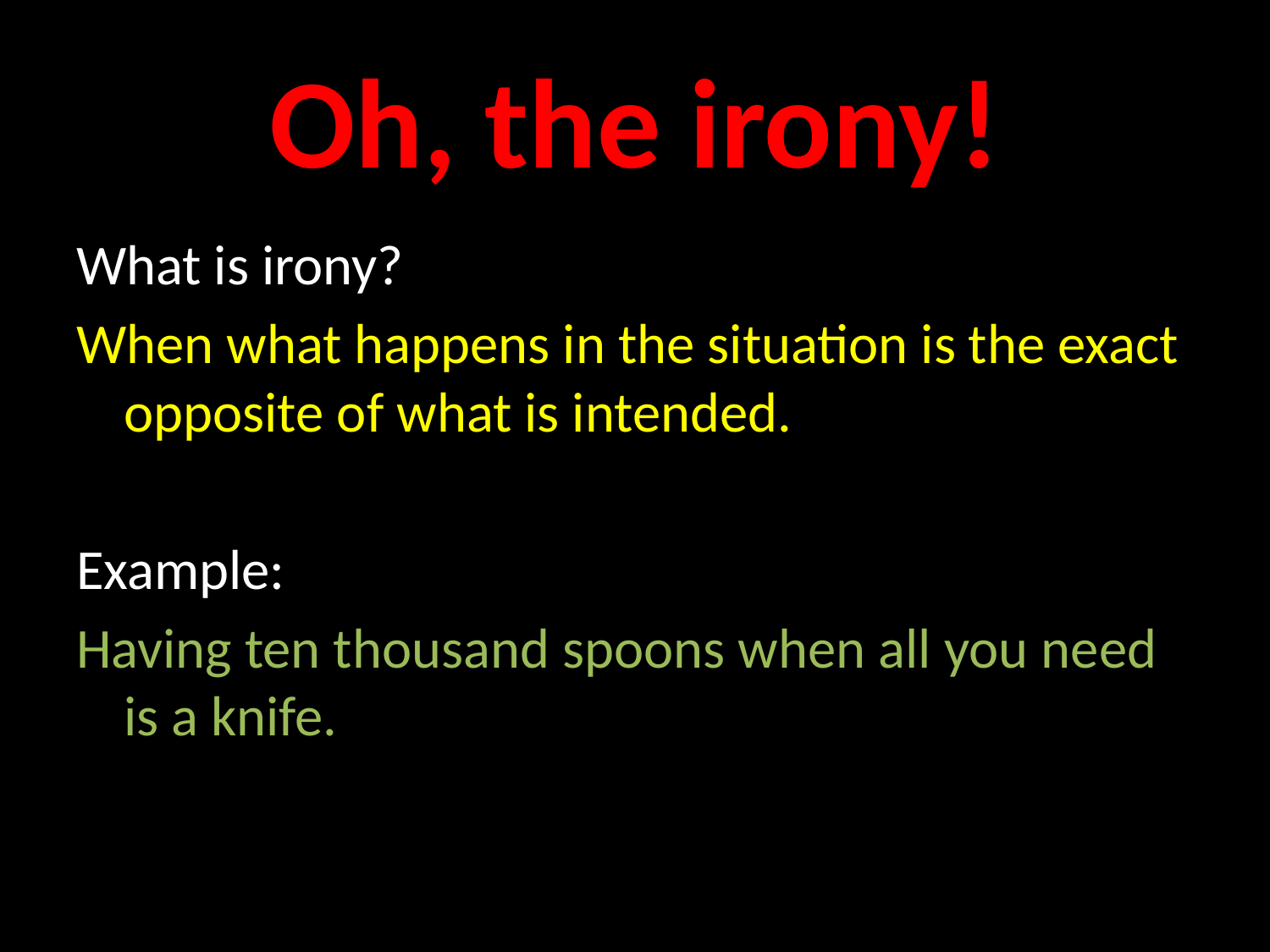

# Oh, the irony!
What is irony?
When what happens in the situation is the exact opposite of what is intended.

Example:
Having ten thousand spoons when all you need is a knife.